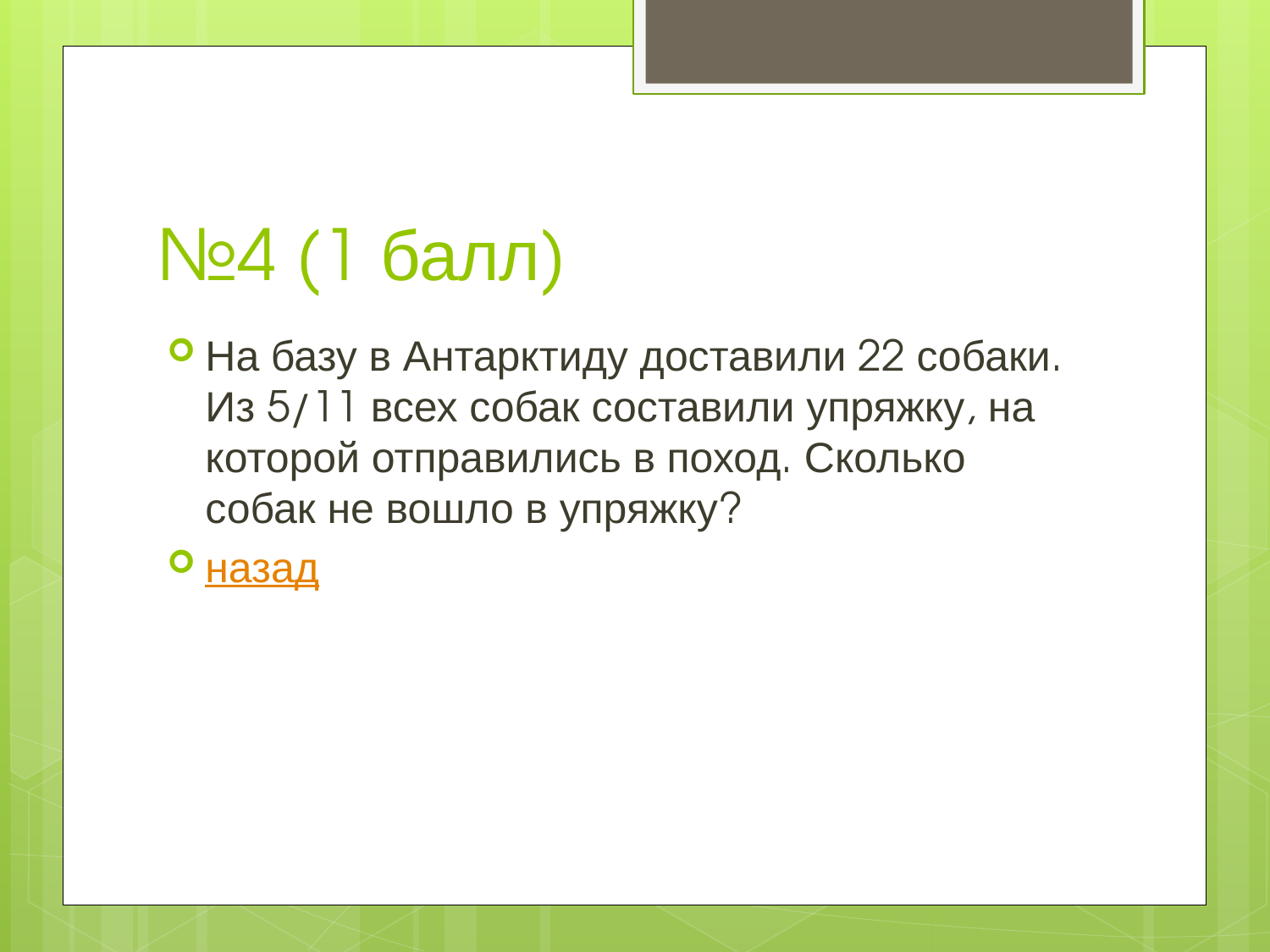

# №4 (1 балл)
На базу в Антарктиду доставили 22 собаки. Из 5/11 всех собак составили упряжку, на которой отправились в поход. Сколько собак не вошло в упряжку?
назад